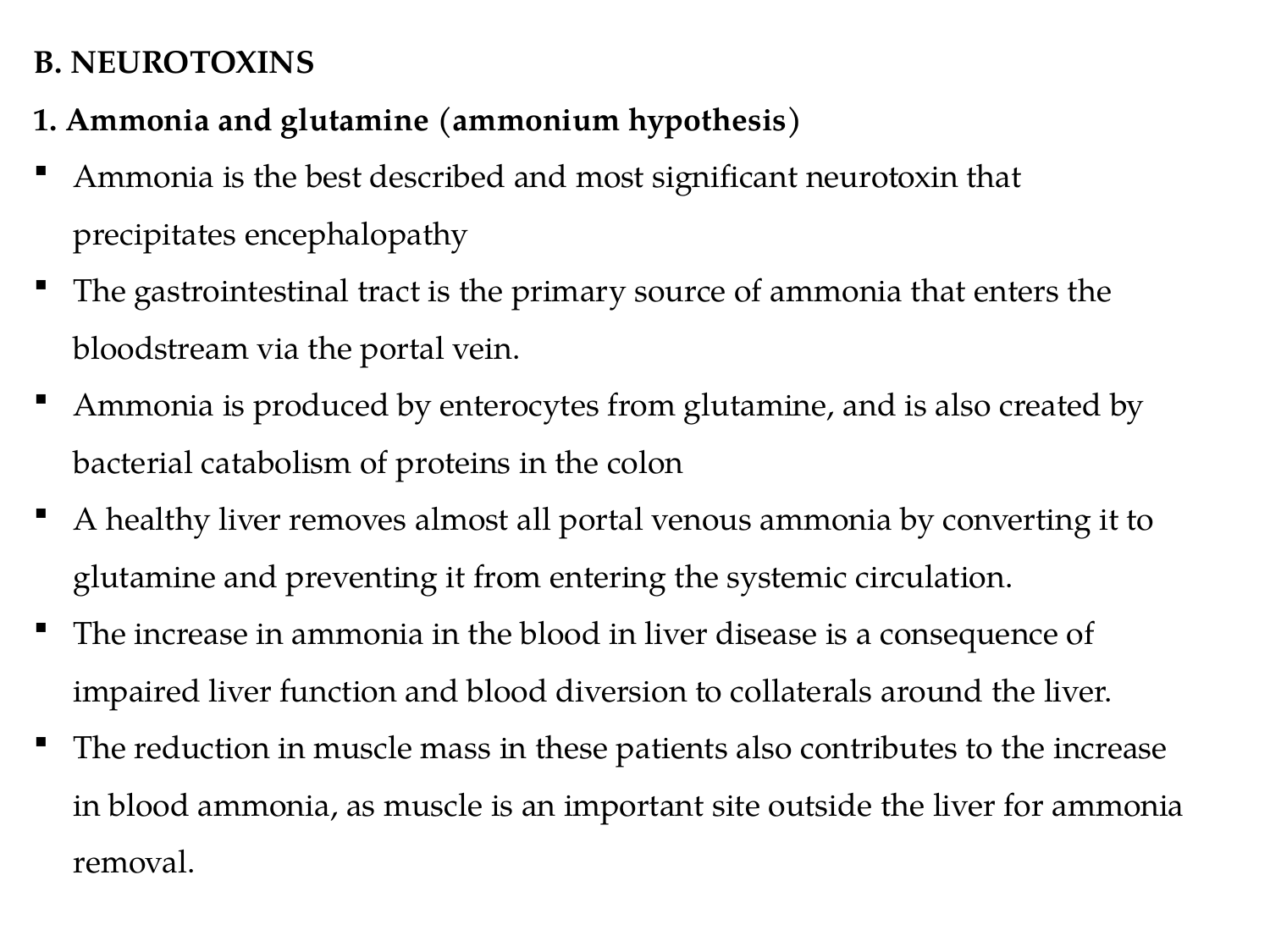

B. NEUROTOXINS
1. Ammonia and glutamine (ammonium hypothesis)
Ammonia is the best described and most significant neurotoxin that precipitates encephalopathy
The gastrointestinal tract is the primary source of ammonia that enters the bloodstream via the portal vein.
Ammonia is produced by enterocytes from glutamine, and is also created by bacterial catabolism of proteins in the colon
A healthy liver removes almost all portal venous ammonia by converting it to glutamine and preventing it from entering the systemic circulation.
The increase in ammonia in the blood in liver disease is a consequence of impaired liver function and blood diversion to collaterals around the liver.
The reduction in muscle mass in these patients also contributes to the increase in blood ammonia, as muscle is an important site outside the liver for ammonia removal.